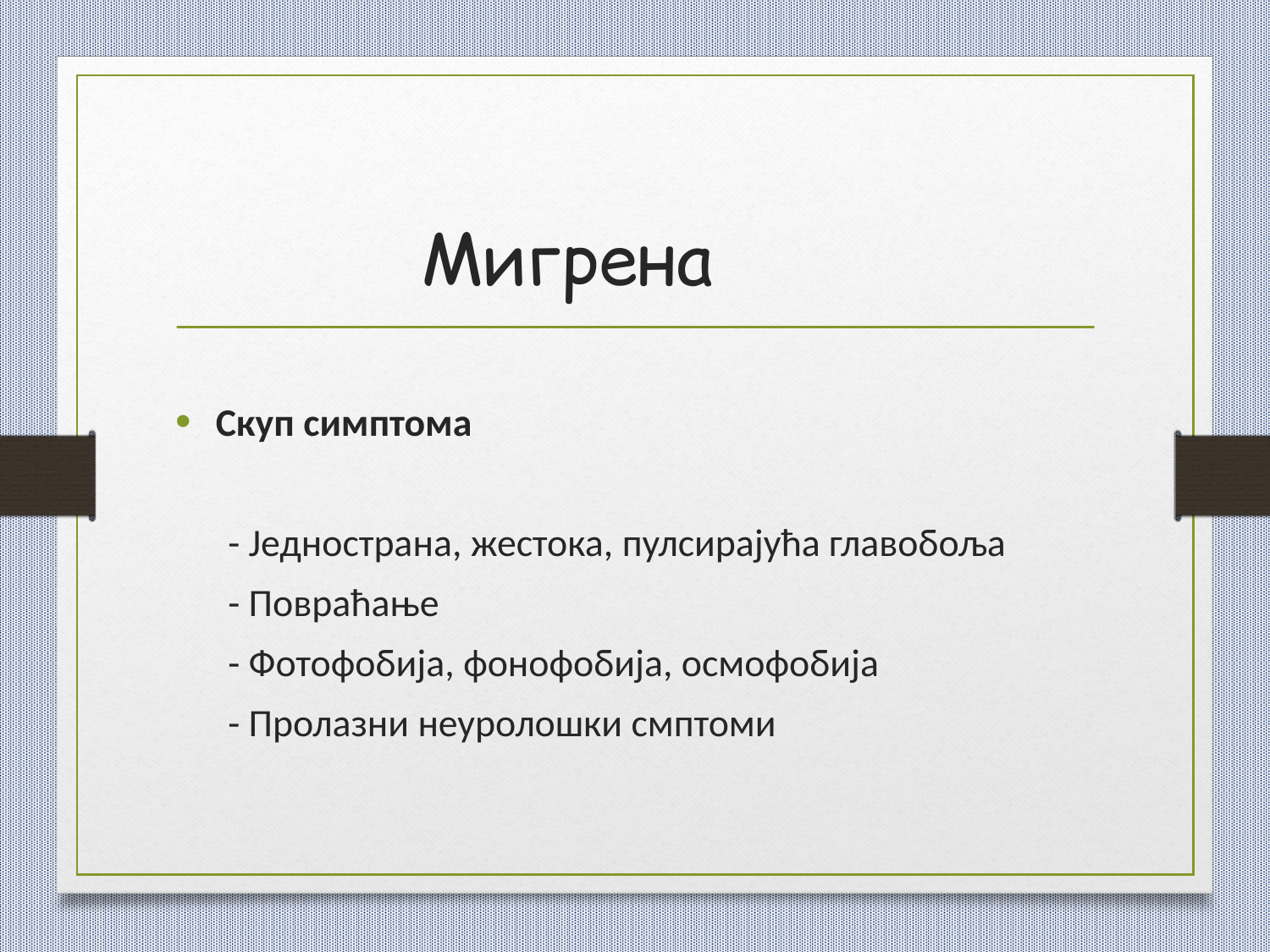

# Мигрена
Скуп симптома

      - Једнострана, жестока, пулсирајућа главобоља
      - Повраћање
      - Фотофобија, фонофобија, осмофобија
      - Пролазни неуролошки смптоми